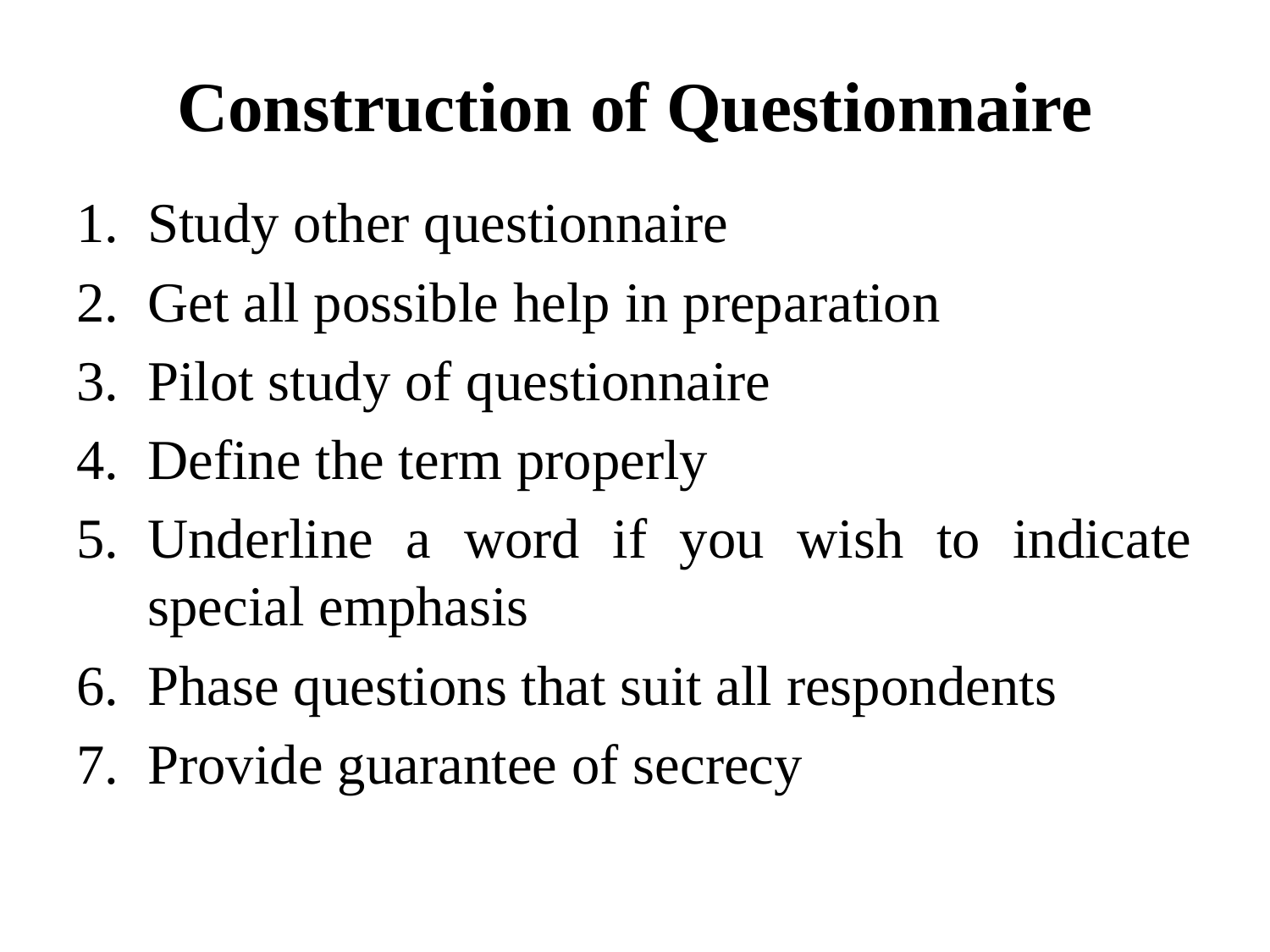

# Construction of Questionnaire
Study other questionnaire
Get all possible help in preparation
Pilot study of questionnaire
Define the term properly
Underline a word if you wish to indicate special emphasis
Phase questions that suit all respondents
Provide guarantee of secrecy